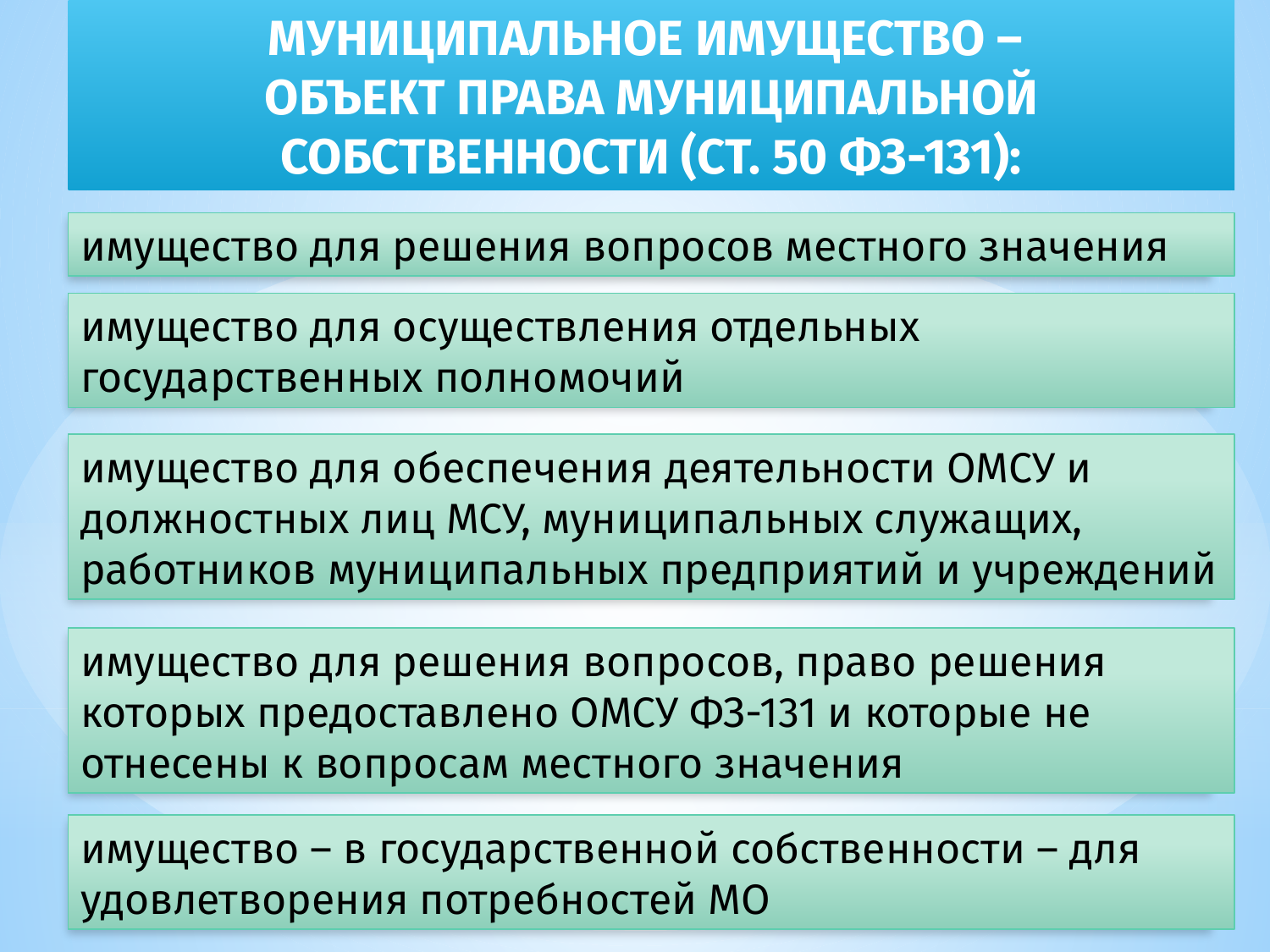

МУНИЦИПАЛЬНОЕ ИМУЩЕСТВО –
ОБЪЕКТ ПРАВА МУНИЦИПАЛЬНОЙ СОБСТВЕННОСТИ (СТ. 50 ФЗ-131):
имущество для решения вопросов местного значения
имущество для осуществления отдельных государственных полномочий
имущество для обеспечения деятельности ОМСУ и должностных лиц МСУ, муниципальных служащих, работников муниципальных предприятий и учреждений
имущество для решения вопросов, право решения которых предоставлено ОМСУ ФЗ-131 и которые не отнесены к вопросам местного значения
имущество – в государственной собственности – для удовлетворения потребностей МО